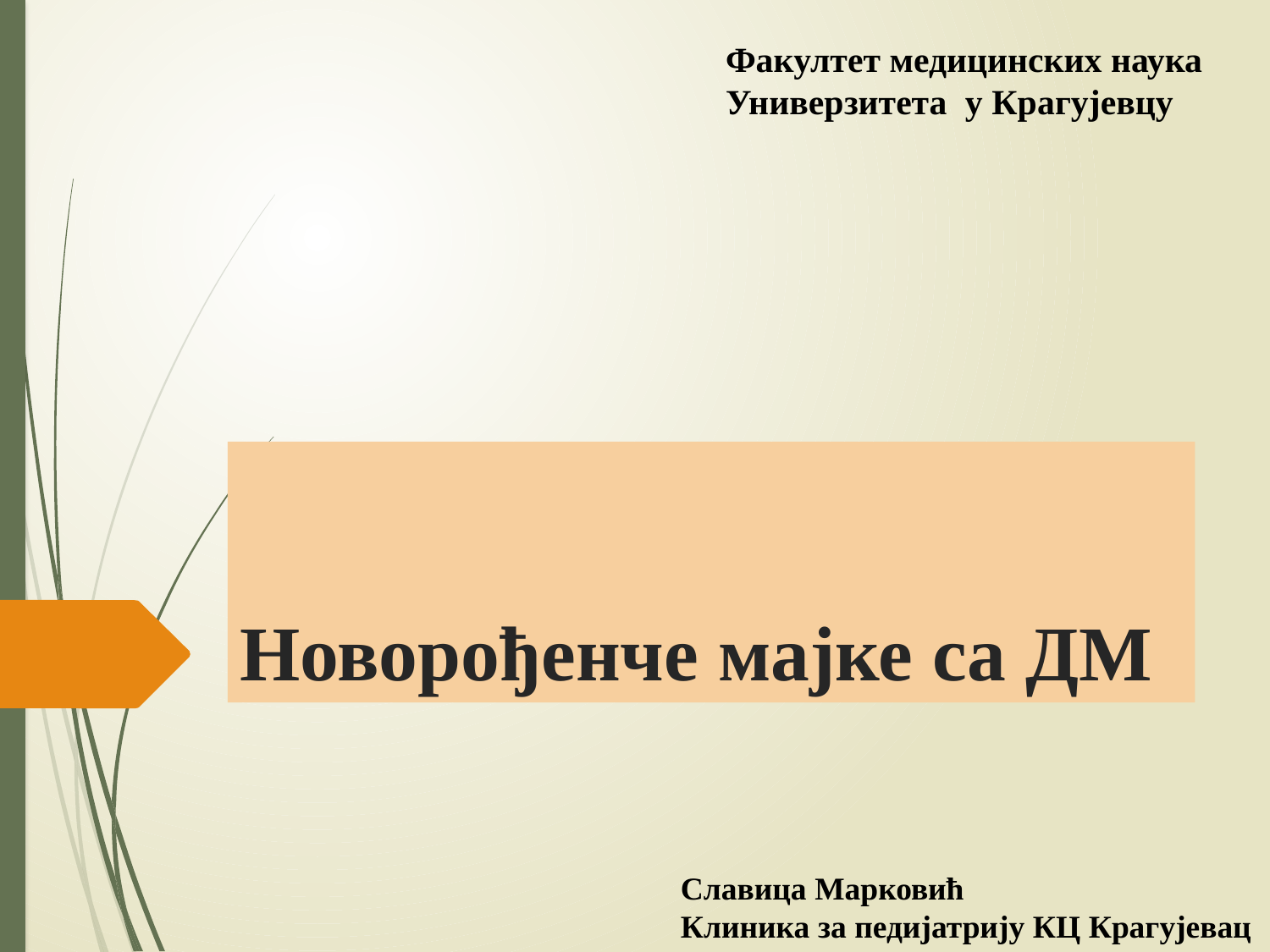

Факултет медицинских наука
Универзитета  у Крагујевцу
# Новорођенче мајке са ДМ
Славица Марковић
Клиника за педијатрију КЦ Крагујевац